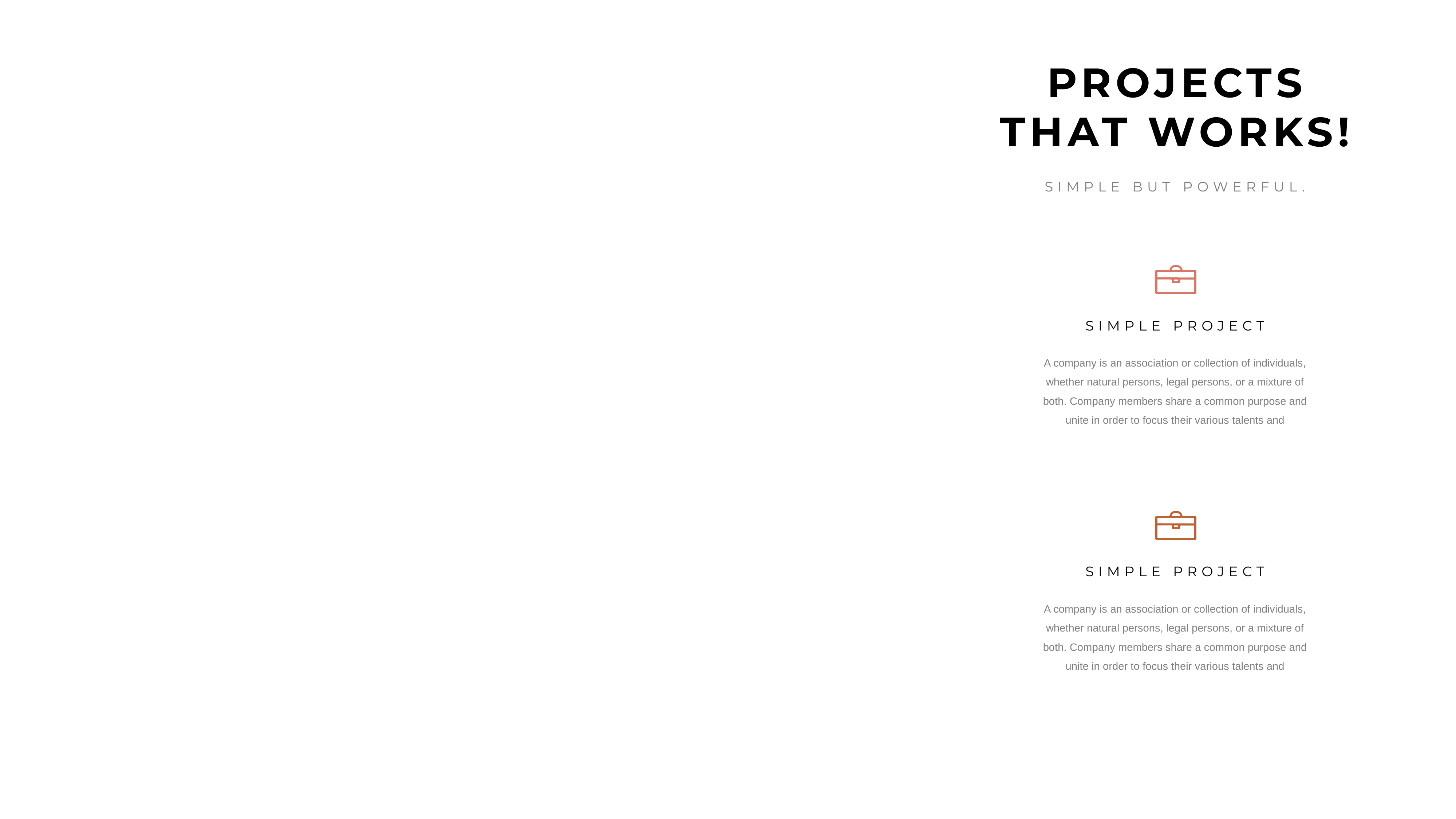

PROJECTS
THAT WORKS!
SIMPLE BUT POWERFUL.

SIMPLE PROJECT
A company is an association or collection of individuals, whether natural persons, legal persons, or a mixture of both. Company members share a common purpose and unite in order to focus their various talents and

SIMPLE PROJECT

A company is an association or collection of individuals, whether natural persons, legal persons, or a mixture of both. Company members share a common purpose and unite in order to focus their various talents and